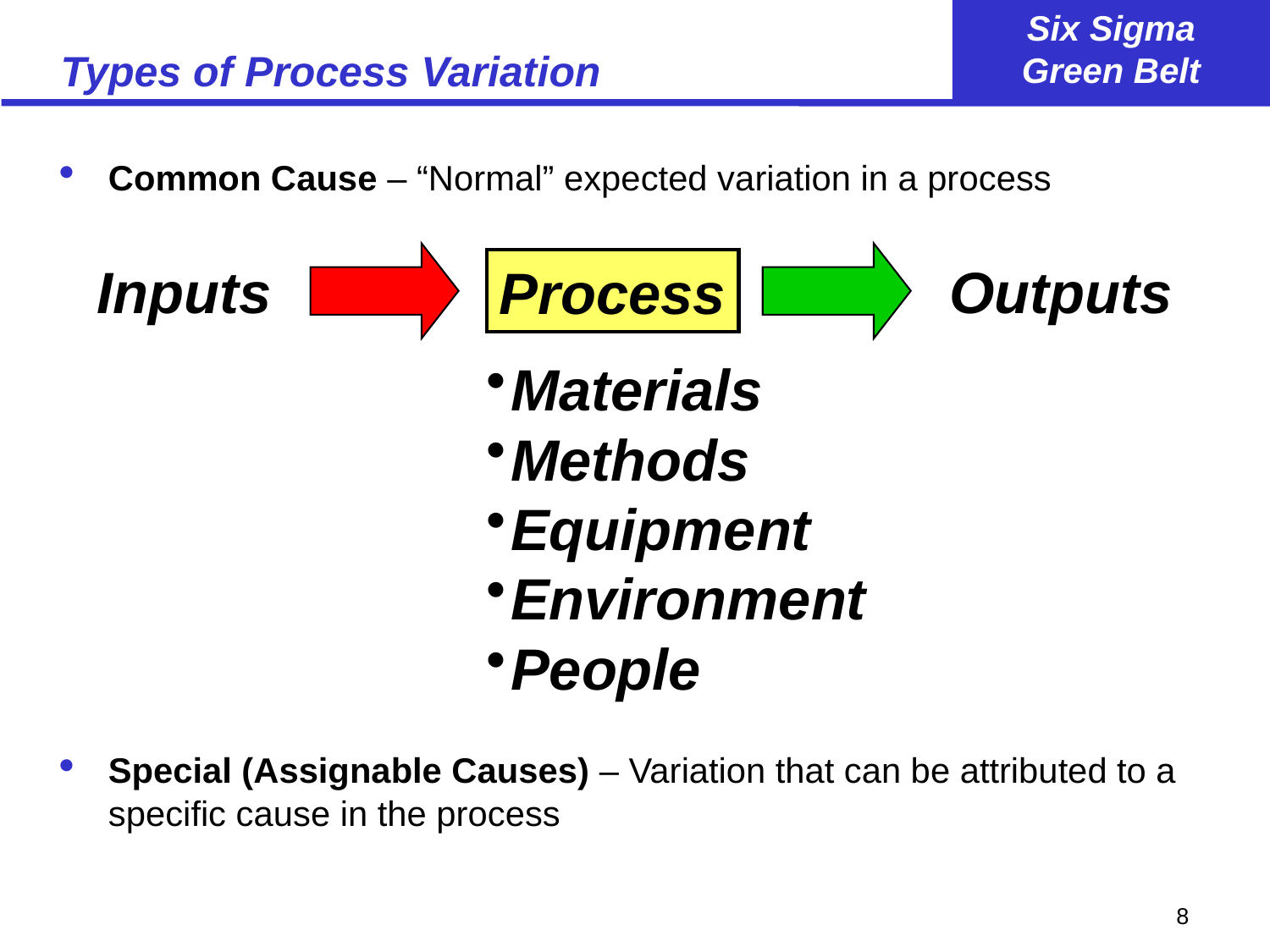

# Types of Process Variation
Common Cause – “Normal” expected variation in a process

Special (Assignable Causes) – Variation that can be attributed to a specific cause in the process

Inputs
Outputs
Process
Materials
Methods
Equipment
Environment
People